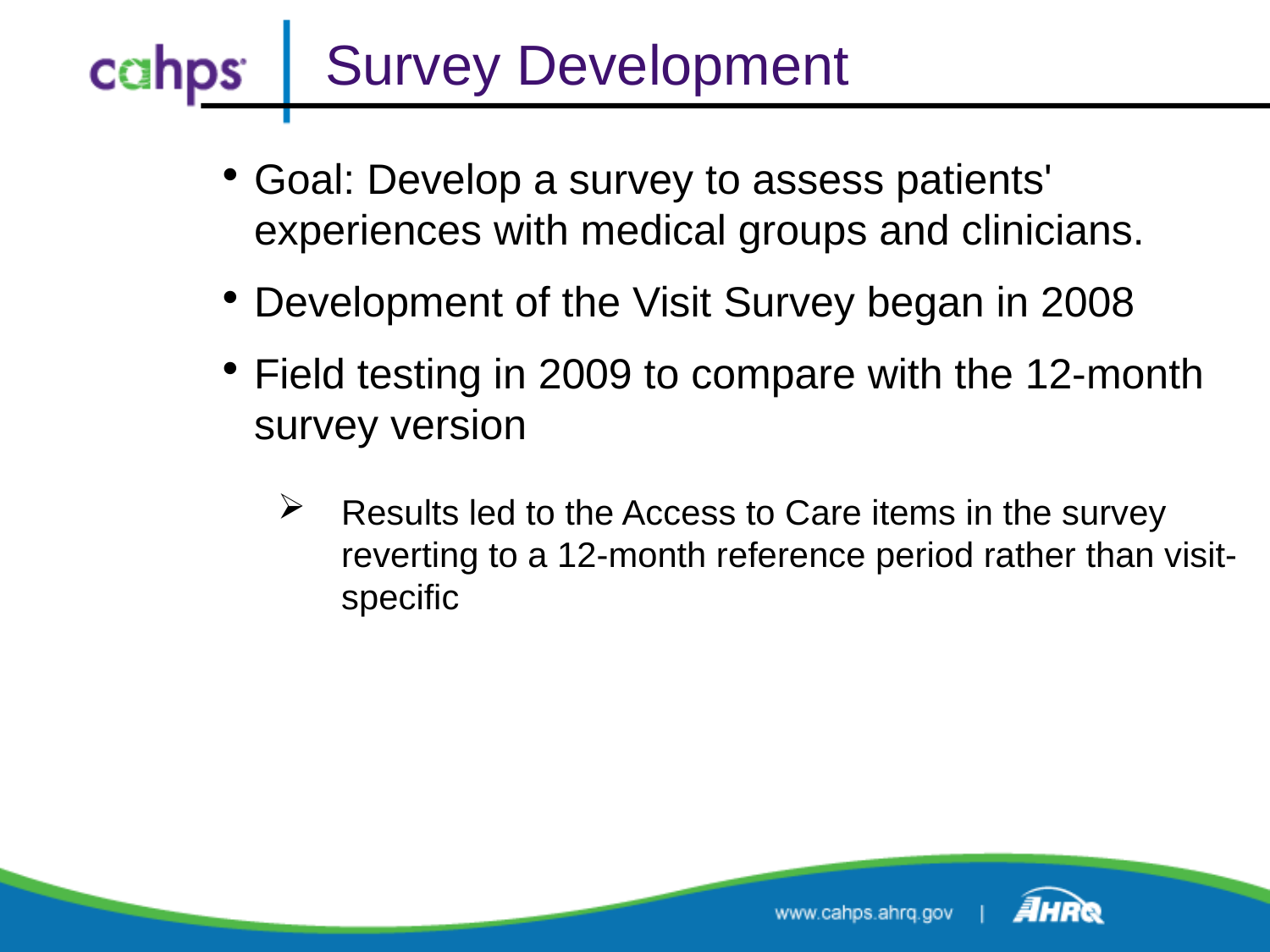

# Survey Development

Goal: Develop a survey to assess patients' experiences with medical groups and clinicians.
Development of the Visit Survey began in 2008
Field testing in 2009 to compare with the 12-month survey version
Results led to the Access to Care items in the survey reverting to a 12-month reference period rather than visit-specific